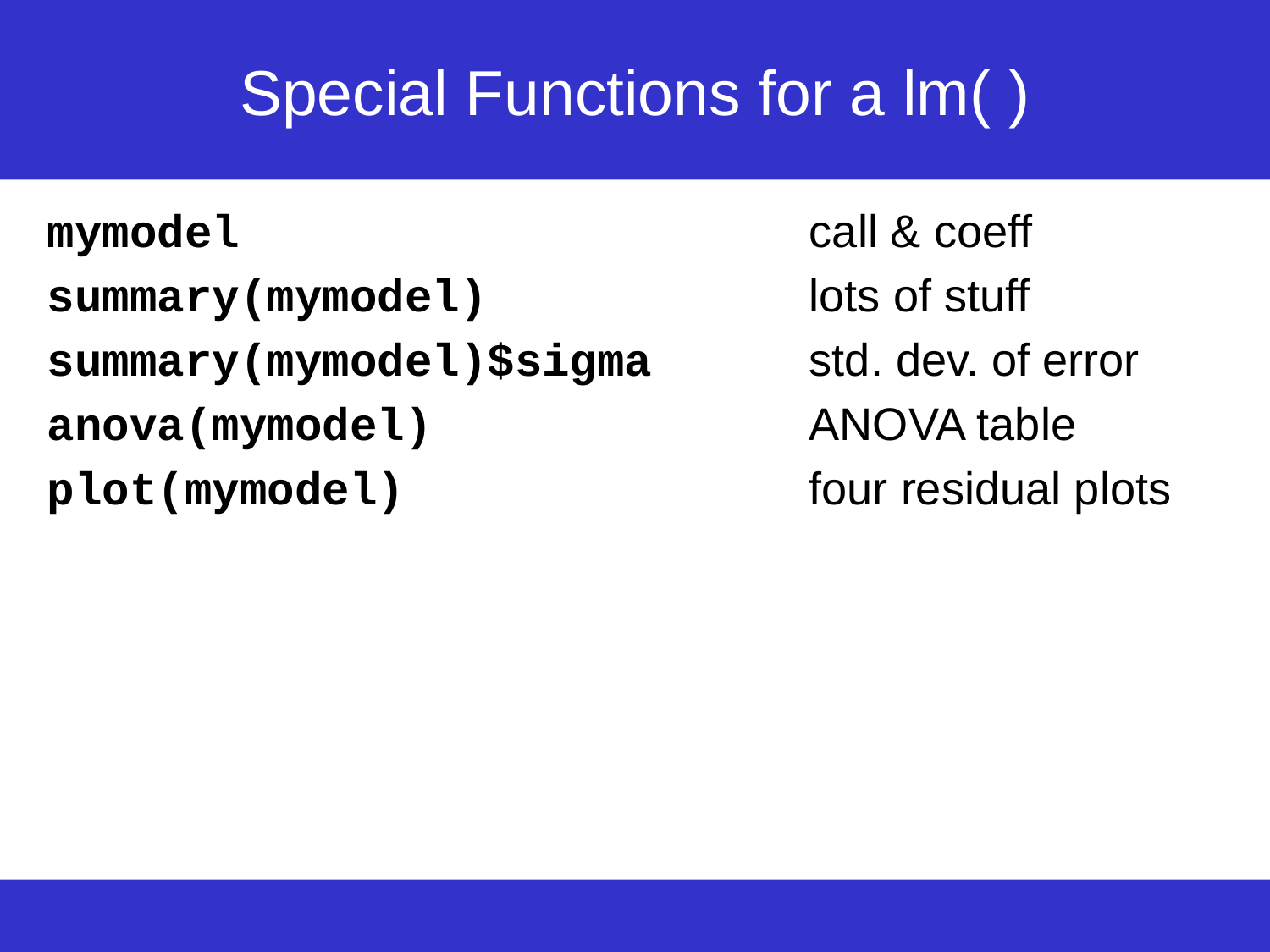

# Special Functions for a lm( )
mymodel 					call & coeff
summary(mymodel) 			lots of stuff
summary(mymodel)$sigma 		std. dev. of error
anova(mymodel) 			ANOVA table
plot(mymodel) 			four residual plots